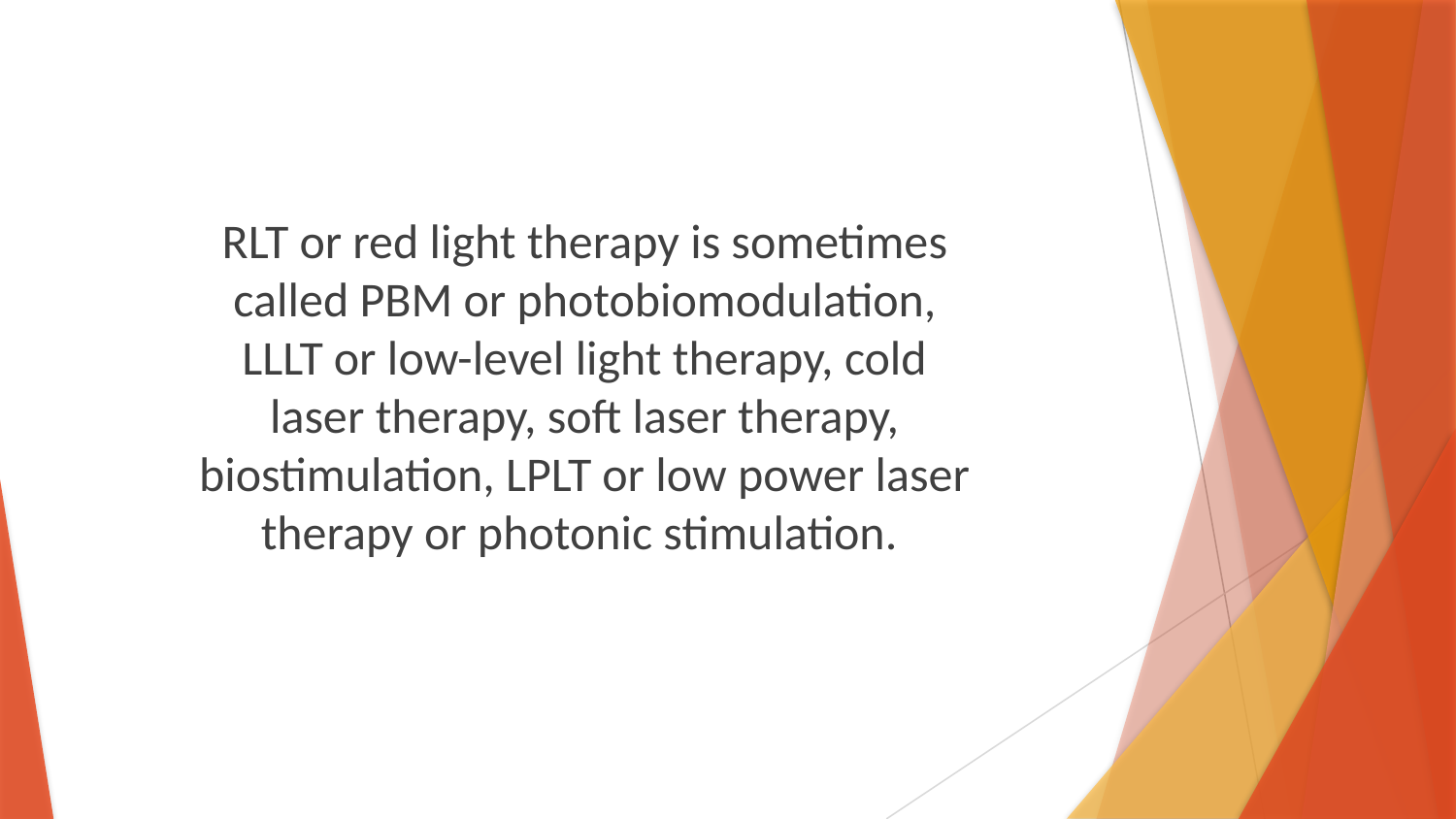

RLT or red light therapy is sometimes called PBM or photobiomodulation, LLLT or low-level light therapy, cold laser therapy, soft laser therapy, biostimulation, LPLT or low power laser therapy or photonic stimulation.